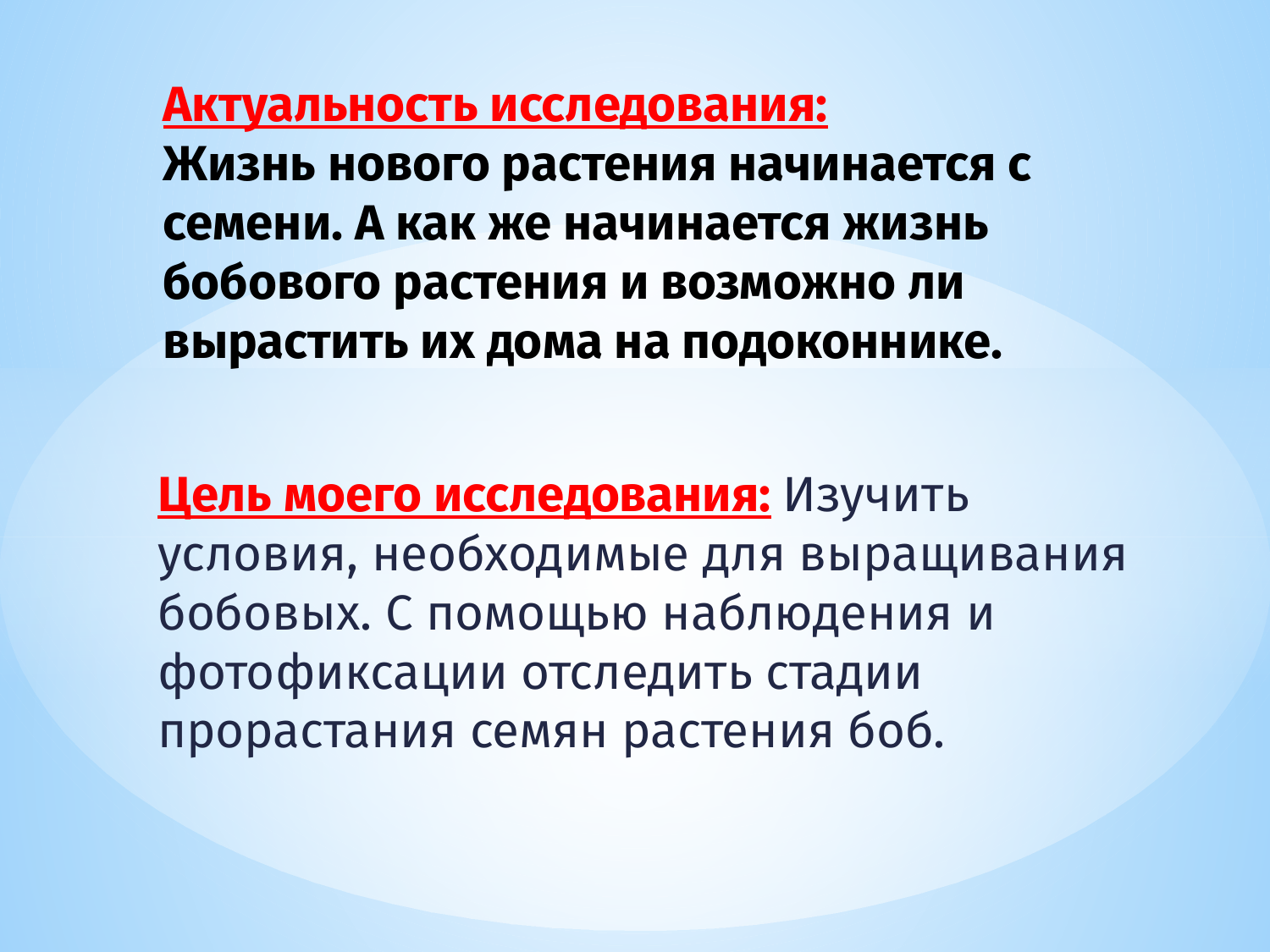

# Актуальность исследования: Жизнь нового растения начинается с семени. А как же начинается жизнь бобового растения и возможно ли вырастить их дома на подоконнике.
Цель моего исследования: Изучить условия, необходимые для выращивания бобовых. С помощью наблюдения и фотофиксации отследить стадии прорастания семян растения боб.